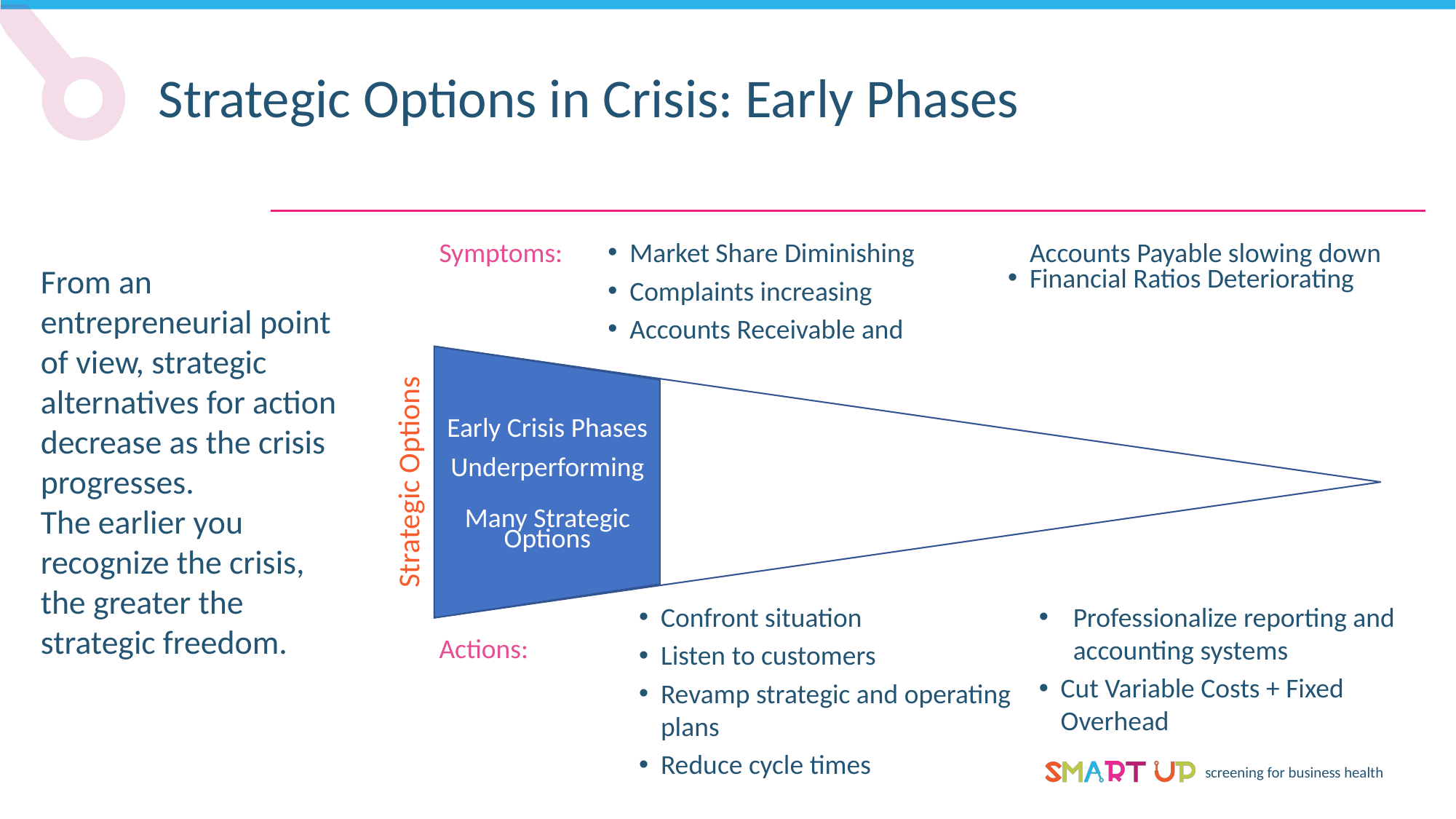

Strategic Options in Crisis: Early Phases
Market Share Diminishing
Complaints increasing
Accounts Receivable and Accounts Payable slowing down
Financial Ratios Deteriorating
Symptoms:
From an entrepreneurial point of view, strategic alternatives for action decrease as the crisis progresses.
The earlier you recognize the crisis, the greater the strategic freedom.

Early Crisis Phases
Underperforming

Many Strategic
Options

Strategic Options
Confront situation
Listen to customers
Revamp strategic and operating plans
Reduce cycle times
Professionalize reporting and accounting systems
Cut Variable Costs + Fixed Overhead

Actions: